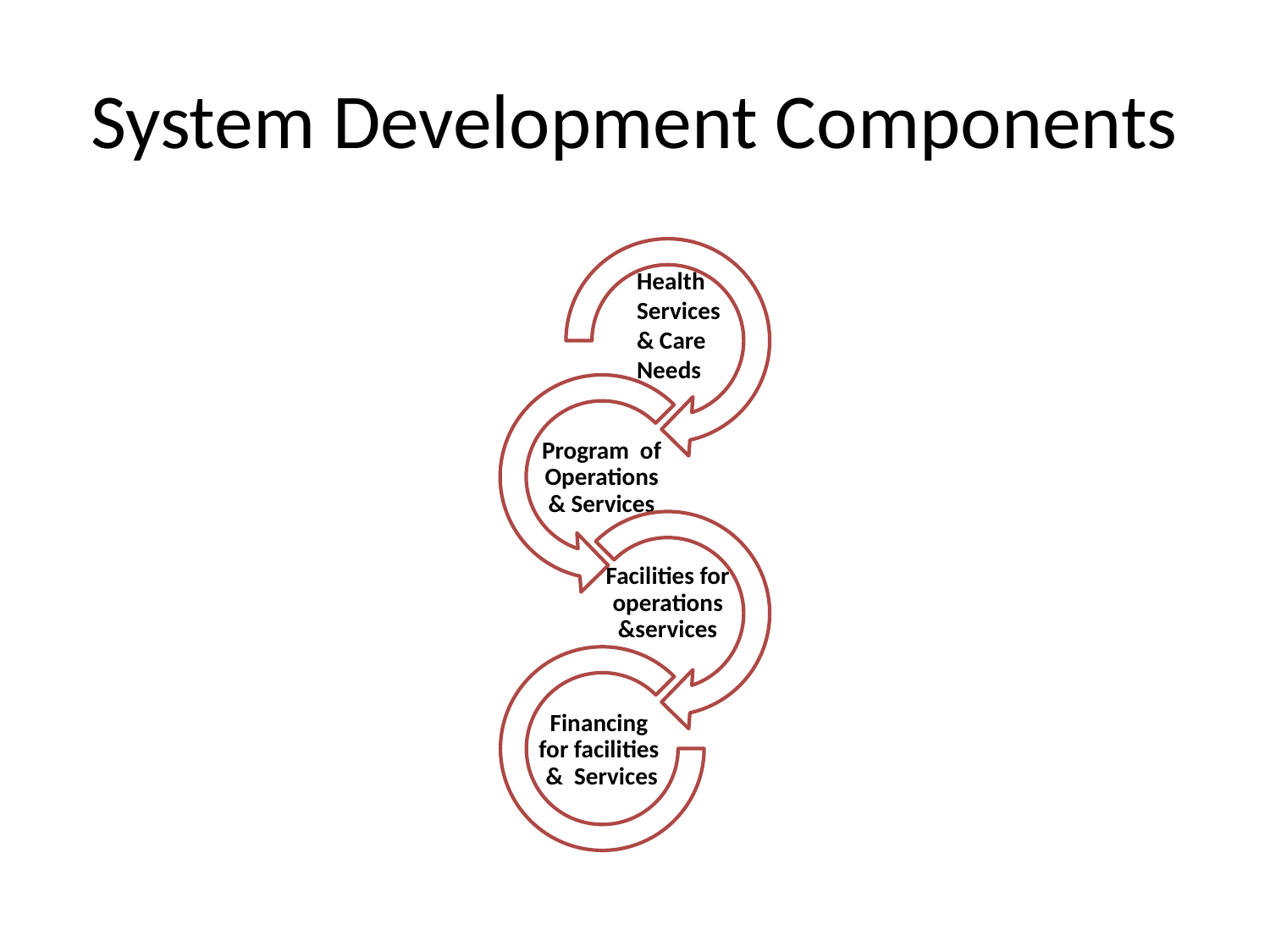

# System Development Components

Program  of Operations & Services
Facilities for operations &services
Financing  for facilities  &  Services
Health Services & Care Needs